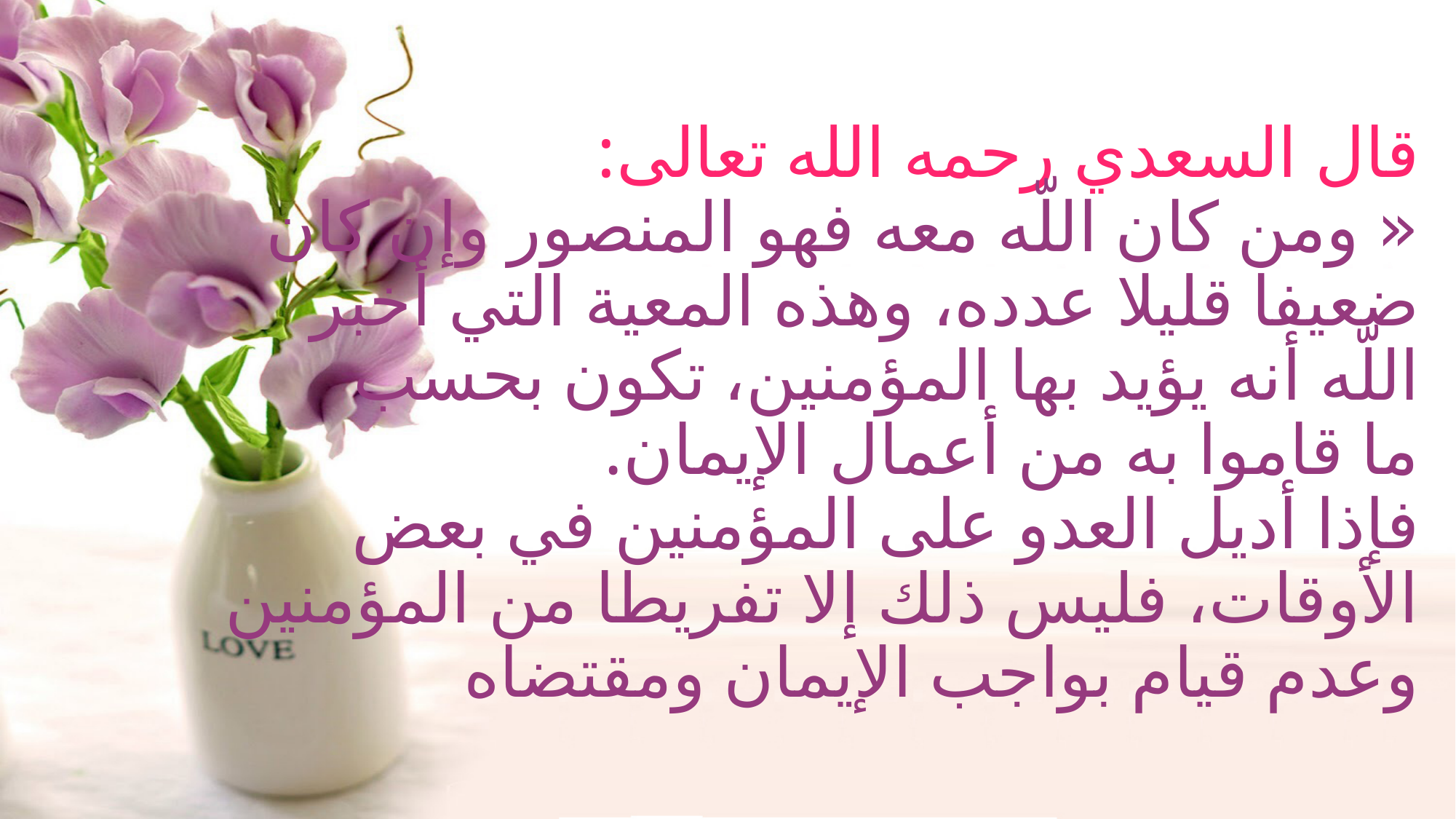

# قال السعدي رحمه الله تعالى: « ومن كان اللّه معه فهو المنصور وإن كان ضعيفا قليلا عدده، وهذه المعية التي أخبر اللّه أنه يؤيد بها المؤمنين، تكون بحسب ما قاموا به من أعمال الإيمان. فإذا أديل العدو على المؤمنين في بعض الأوقات، فليس ذلك إلا تفريطا من المؤمنين وعدم قيام بواجب الإيمان ومقتضاه